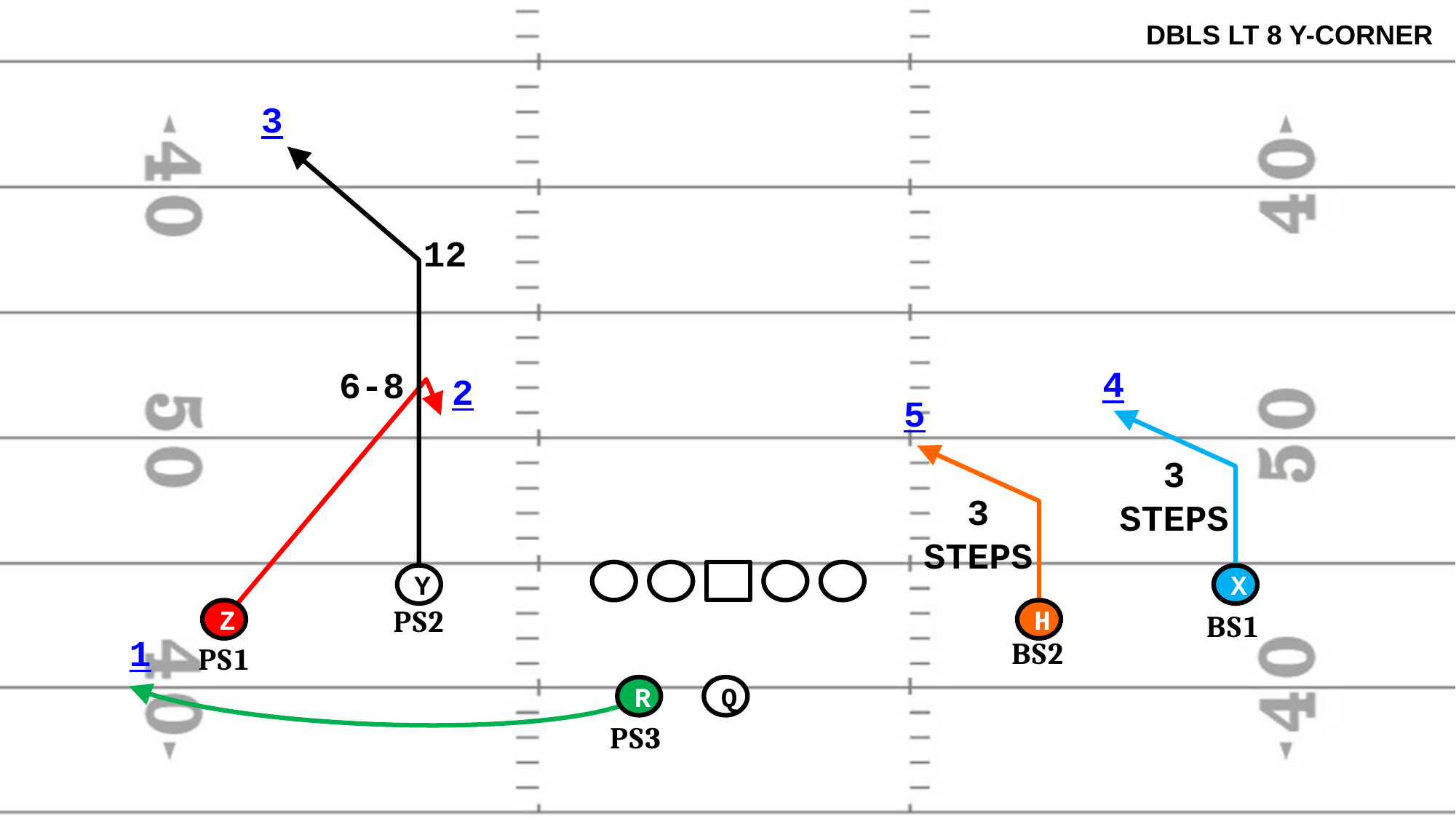

DBLS LT 8 Y-CORNER
3

12
4
6-8
2

5

3
STEPS
3
STEPS

Y
X
PS2
Z
H
BS1
1
BS2
PS1
R
Q

PS3